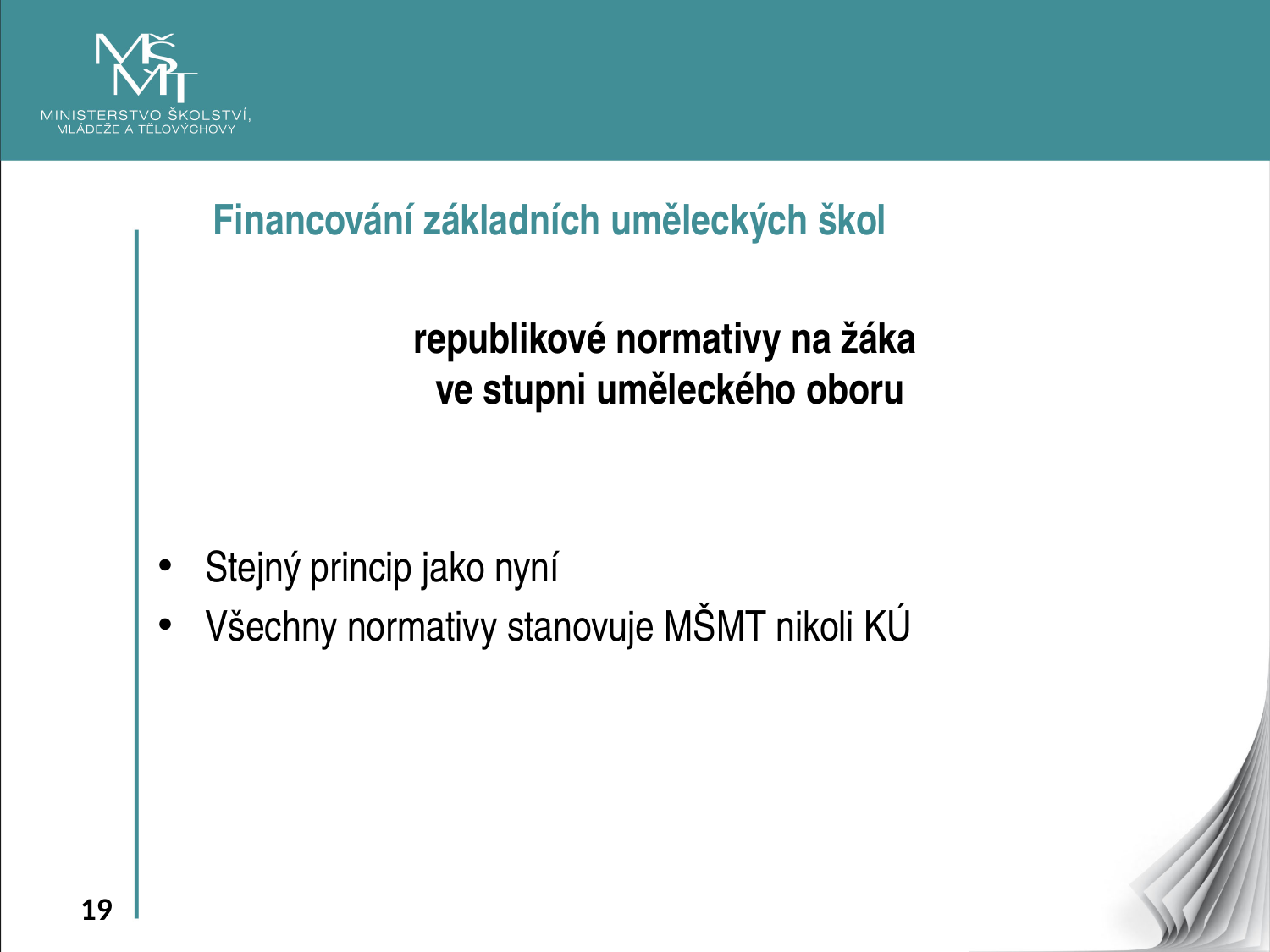

Financování základních uměleckých škol

republikové normativy na žáka
ve stupni uměleckého oboru

Stejný princip jako nyní
Všechny normativy stanovuje MŠMT nikoli KÚ